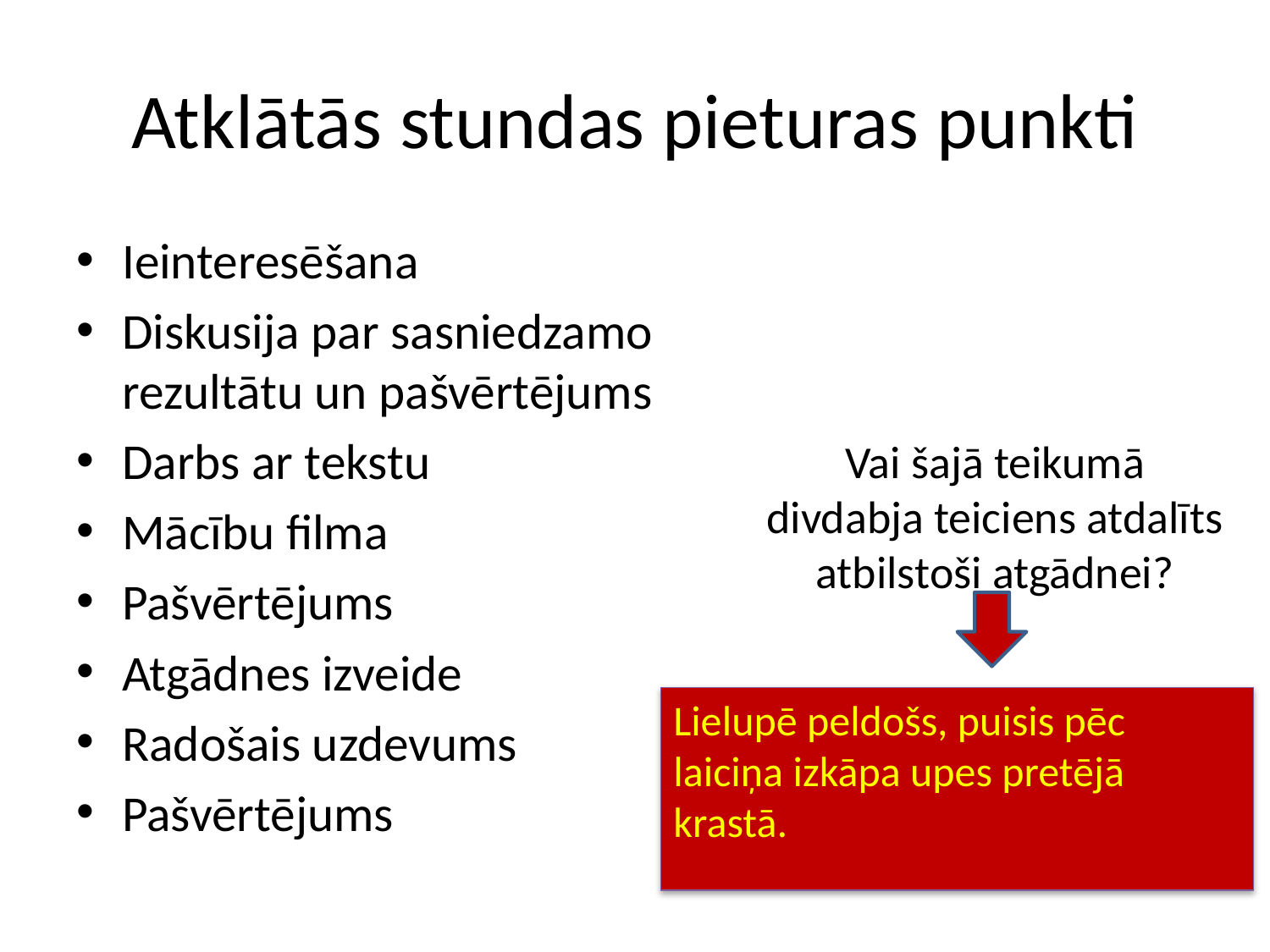

# Atklātās stundas pieturas punkti
Ieinteresēšana
Diskusija par sasniedzamo rezultātu un pašvērtējums
Darbs ar tekstu
Mācību filma
Pašvērtējums
Atgādnes izveide
Radošais uzdevums
Pašvērtējums
Vai šajā teikumā divdabja teiciens atdalīts atbilstoši atgādnei?

Lielupē peldošs, puisis pēc laiciņa izkāpa upes pretējā krastā.